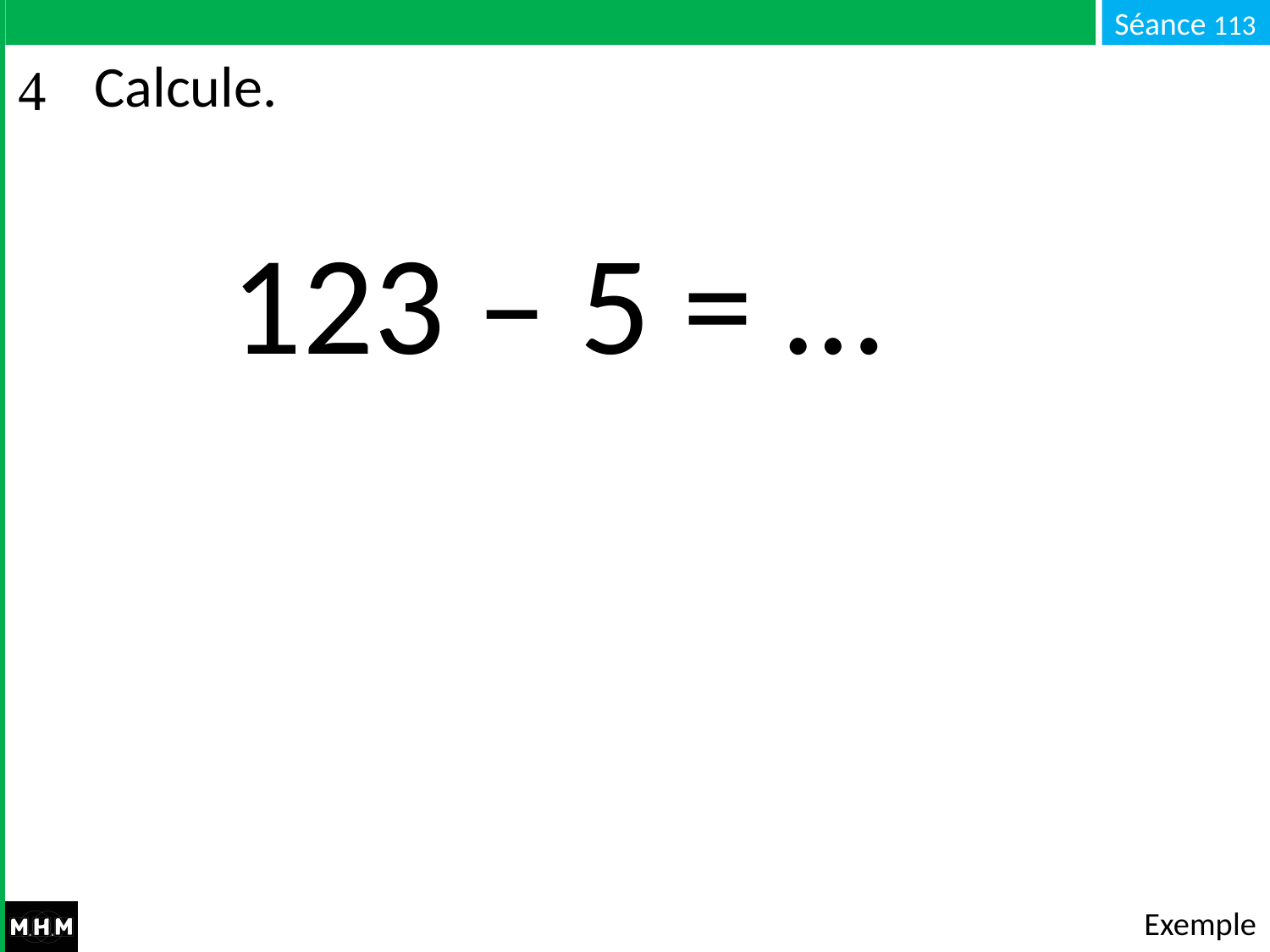

# Calcule.
123 – 5 = …
Exemple